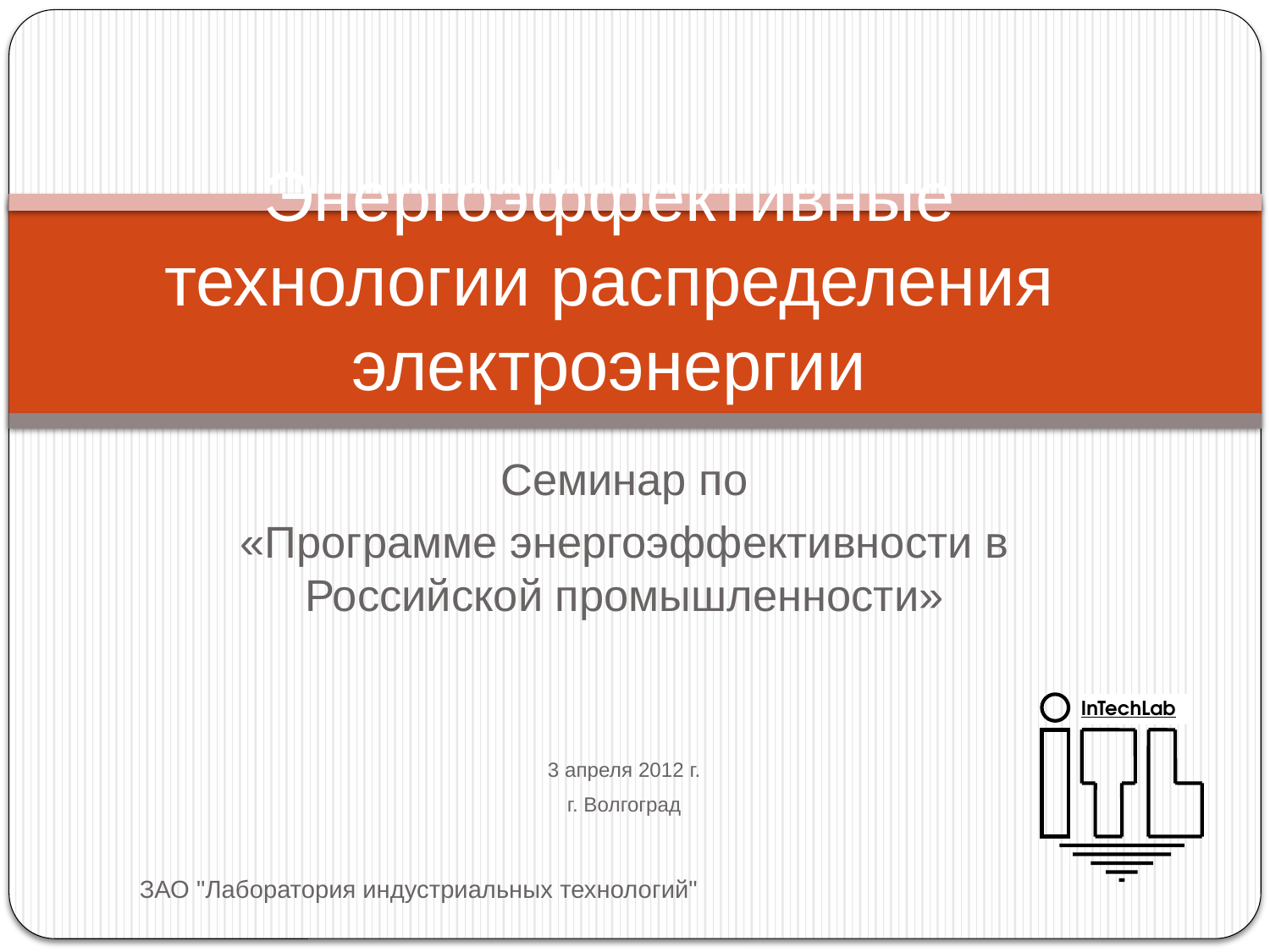

# Энергоэффективные технологии распределения электроэнергии
Семинар по
«Программе энергоэффективности в Российской промышленности»

3 апреля 2012 г.
г. Волгоград

InTechLab

ЗАО "Лаборатория индустриальных технологий"